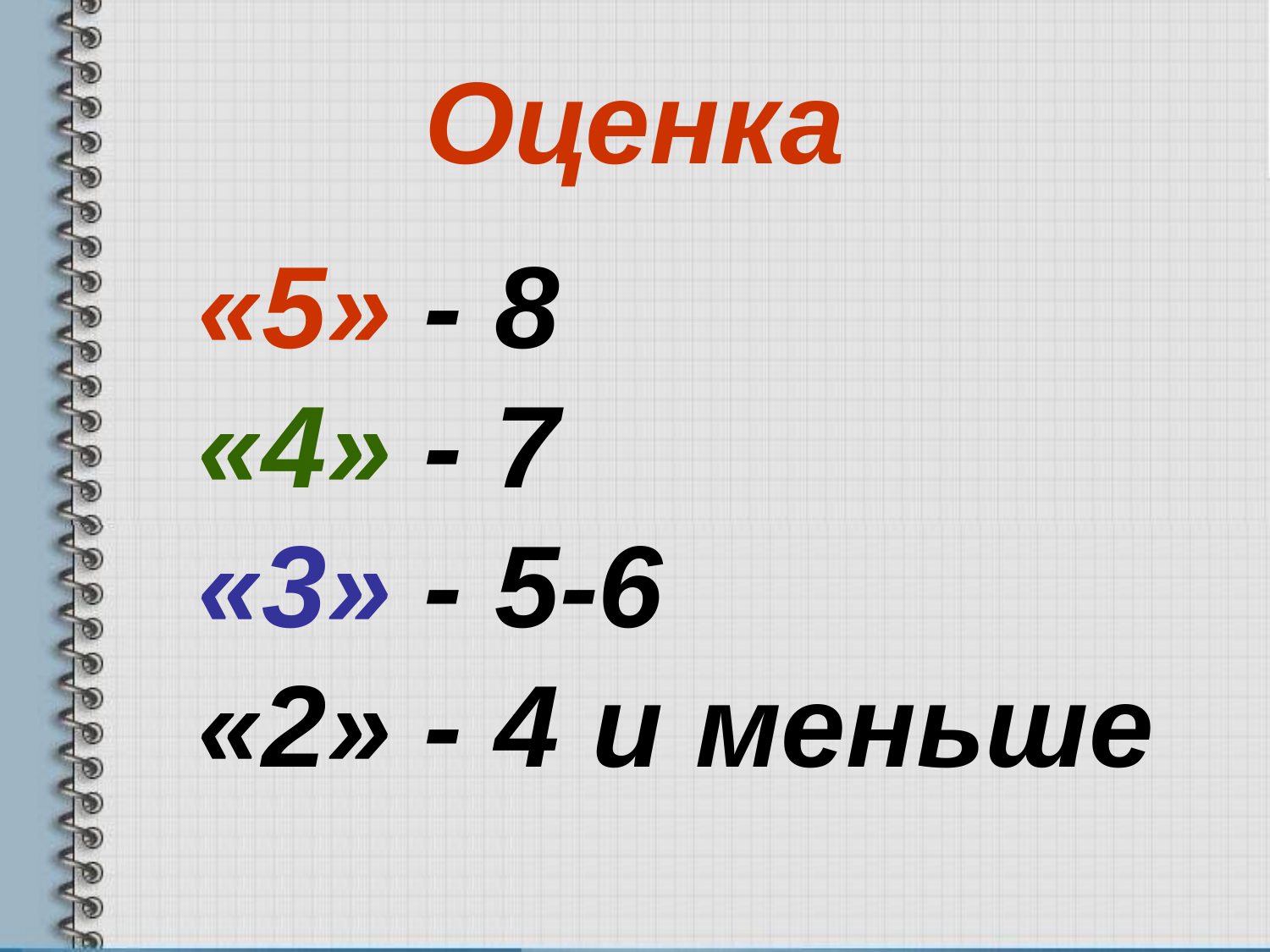

# Оценка

«5» - 8
«4» - 7
«3» - 5-6
«2» - 4 и меньше